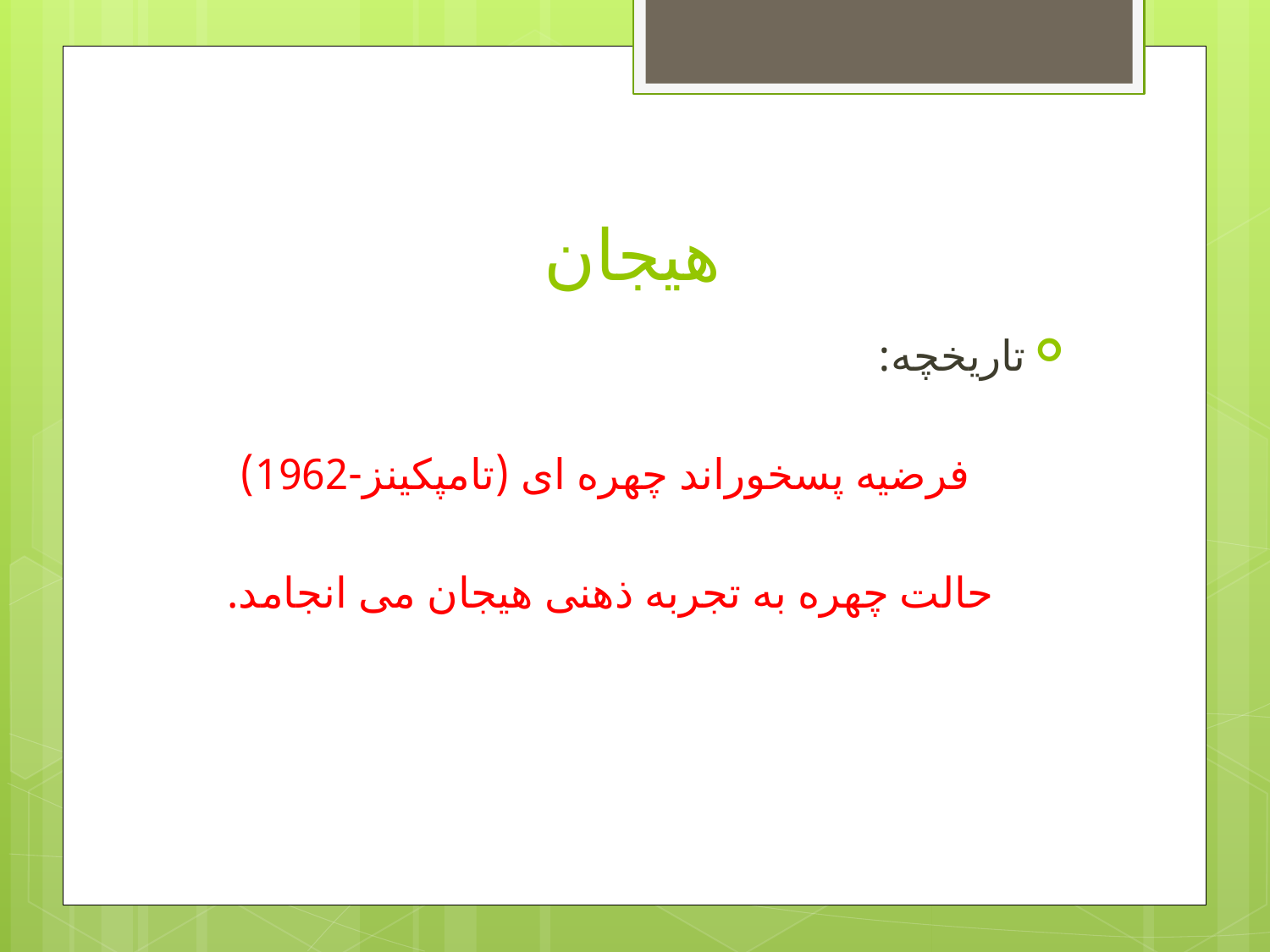

# هیجان
تاریخچه:

 فرضیه پسخوراند چهره ای (تامپکینز-1962)

حالت چهره به تجربه ذهنی هیجان می انجامد.